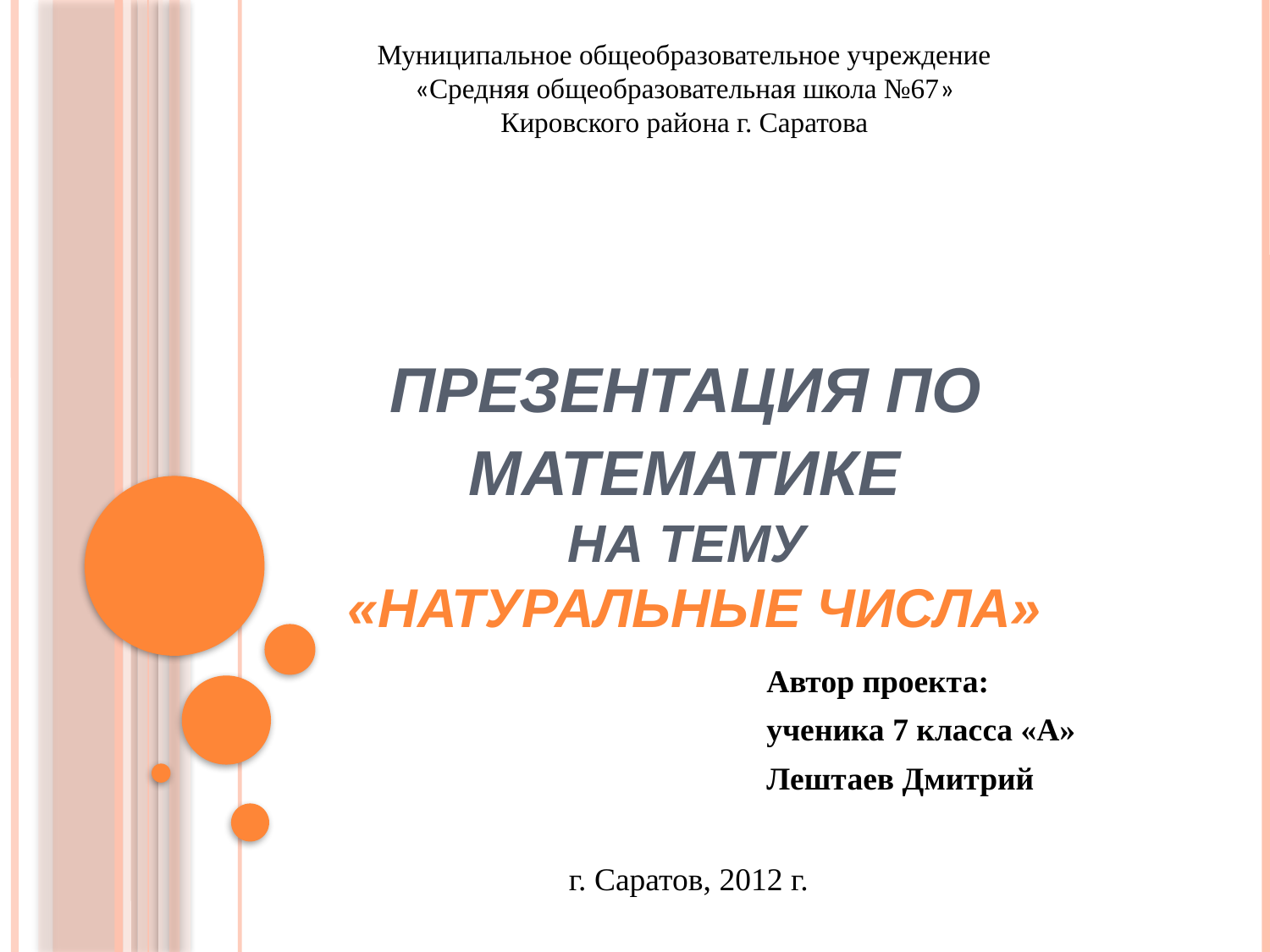

Муниципальное общеобразовательное учреждение
«Средняя общеобразовательная школа №67»
Кировского района г. Саратова

# Презентация по  математике на тему «Натуральные числа»
Автор проекта:
ученика 7 класса «А»
Лештаев Дмитрий
г. Саратов, 2012 г.